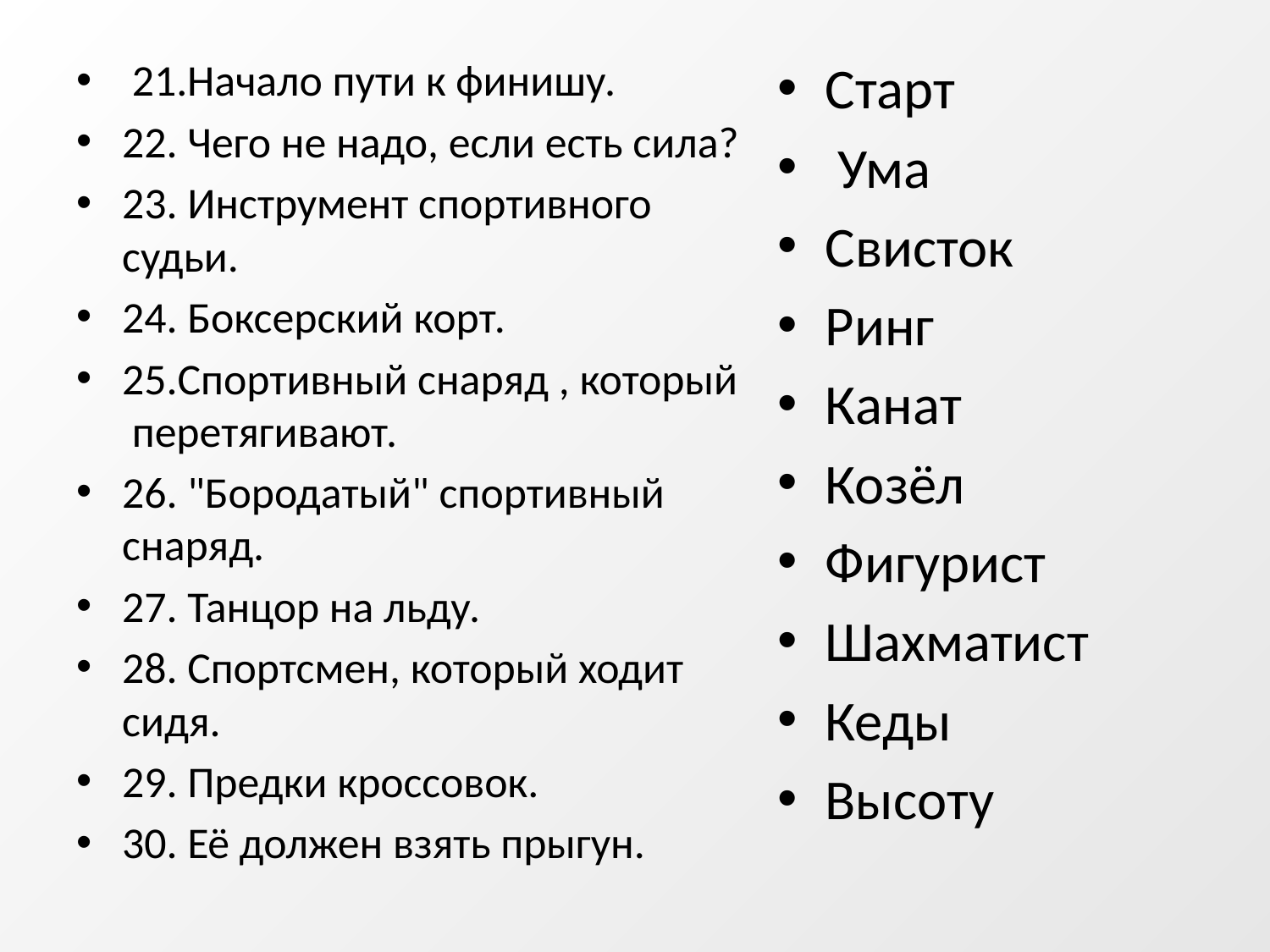

#
 21.Начало пути к финишу.
22. Чего не надо, если есть сила?
23. Инструмент спортивного судьи.
24. Боксерский корт.
25.Спортивный снаряд , который  перетягивают.
26. "Бородатый" спортивный снаряд.
27. Танцор на льду.
28. Спортсмен, который ходит сидя.
29. Предки кроссовок.
30. Её должен взять прыгун.
Старт
 Ума
Свисток
Ринг
Канат
Козёл
Фигурист
Шахматист
Кеды
Высоту